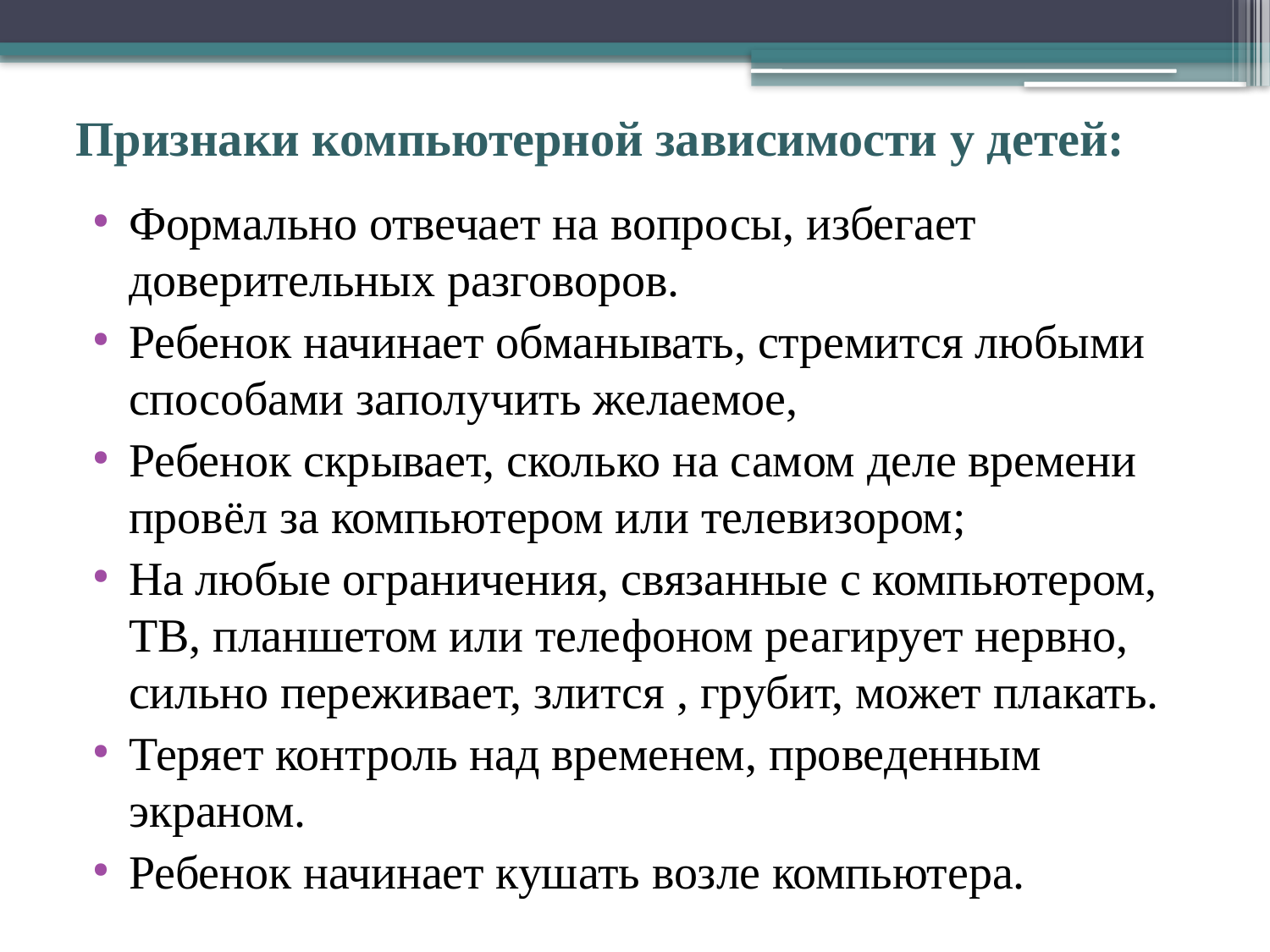

# Признаки компьютерной зависимости у детей:
Формально отвечает на вопросы, избегает доверительных разговоров.
Ребенок начинает обманывать, стремится любыми способами заполучить желаемое,
Ребенок скрывает, сколько на самом деле времени провёл за компьютером или телевизором;
На любые ограничения, связанные с компьютером, ТВ, планшетом или телефоном реагирует нервно, сильно переживает, злится , грубит, может плакать.
Теряет контроль над временем, проведенным экраном.
Ребенок начинает кушать возле компьютера.